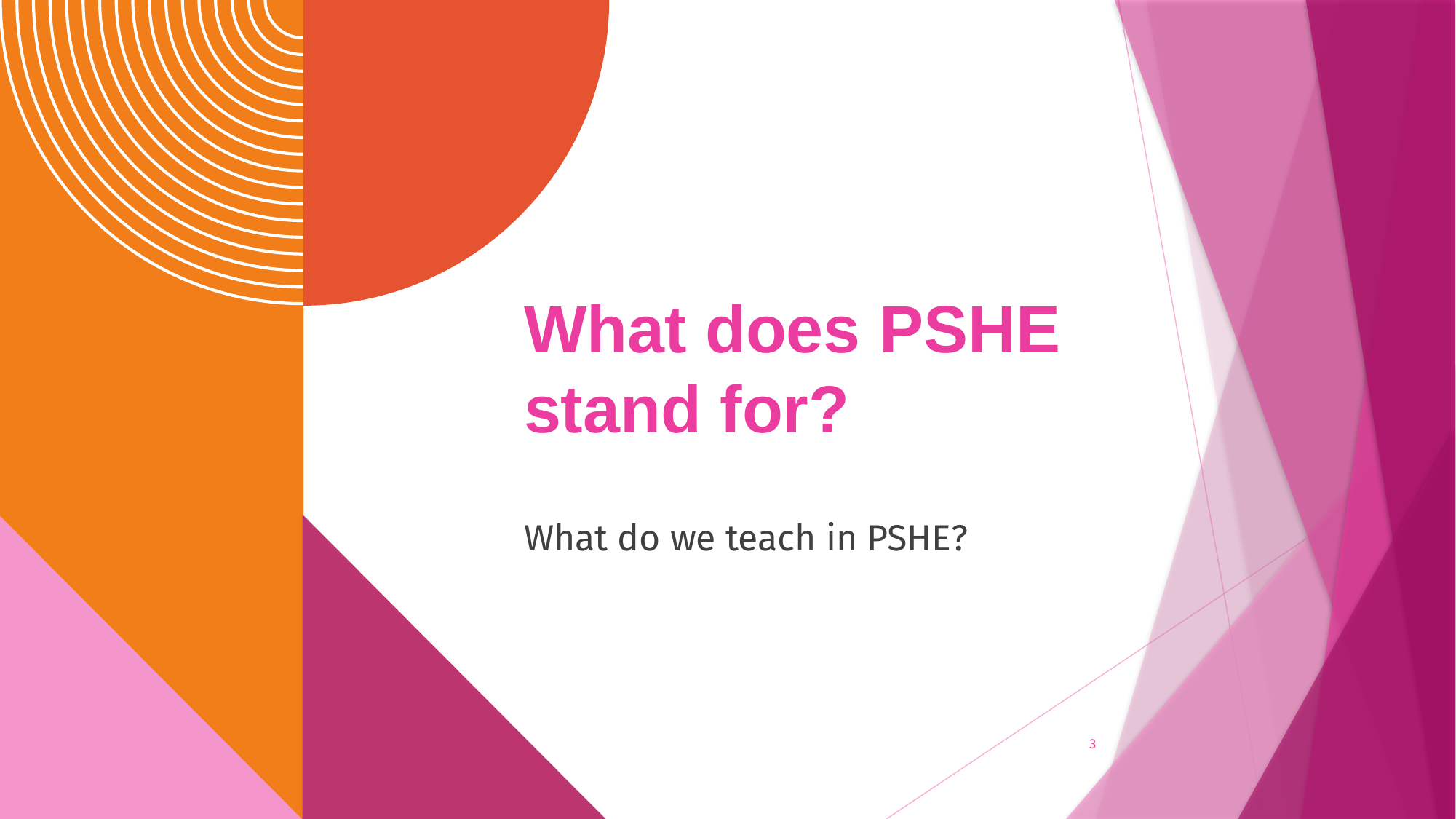

# What does PSHE stand for?
What do we teach in PSHE?
3